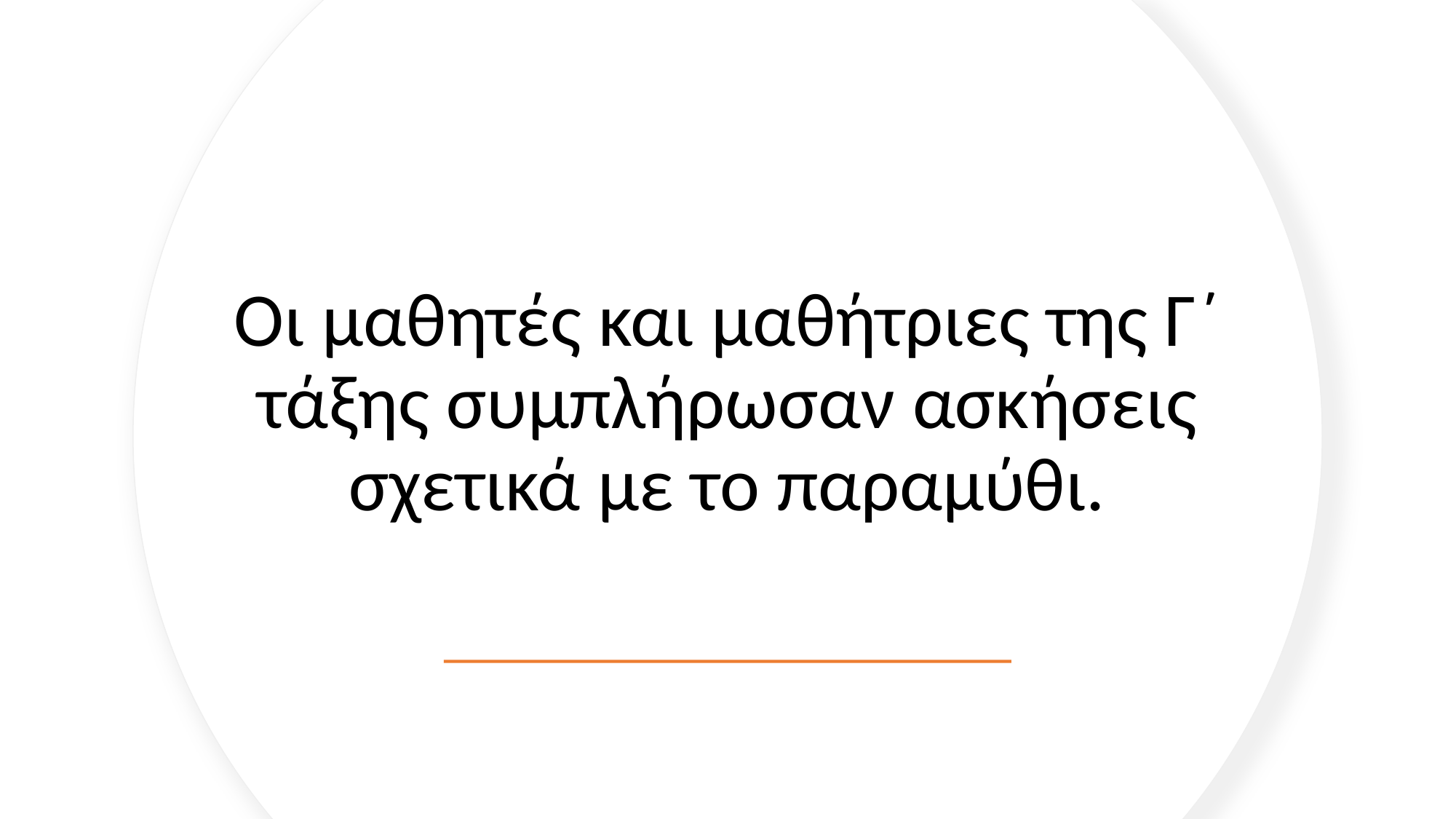

# Οι μαθητές και μαθήτριες της Γ΄ τάξης συμπλήρωσαν ασκήσεις σχετικά με το παραμύθι.